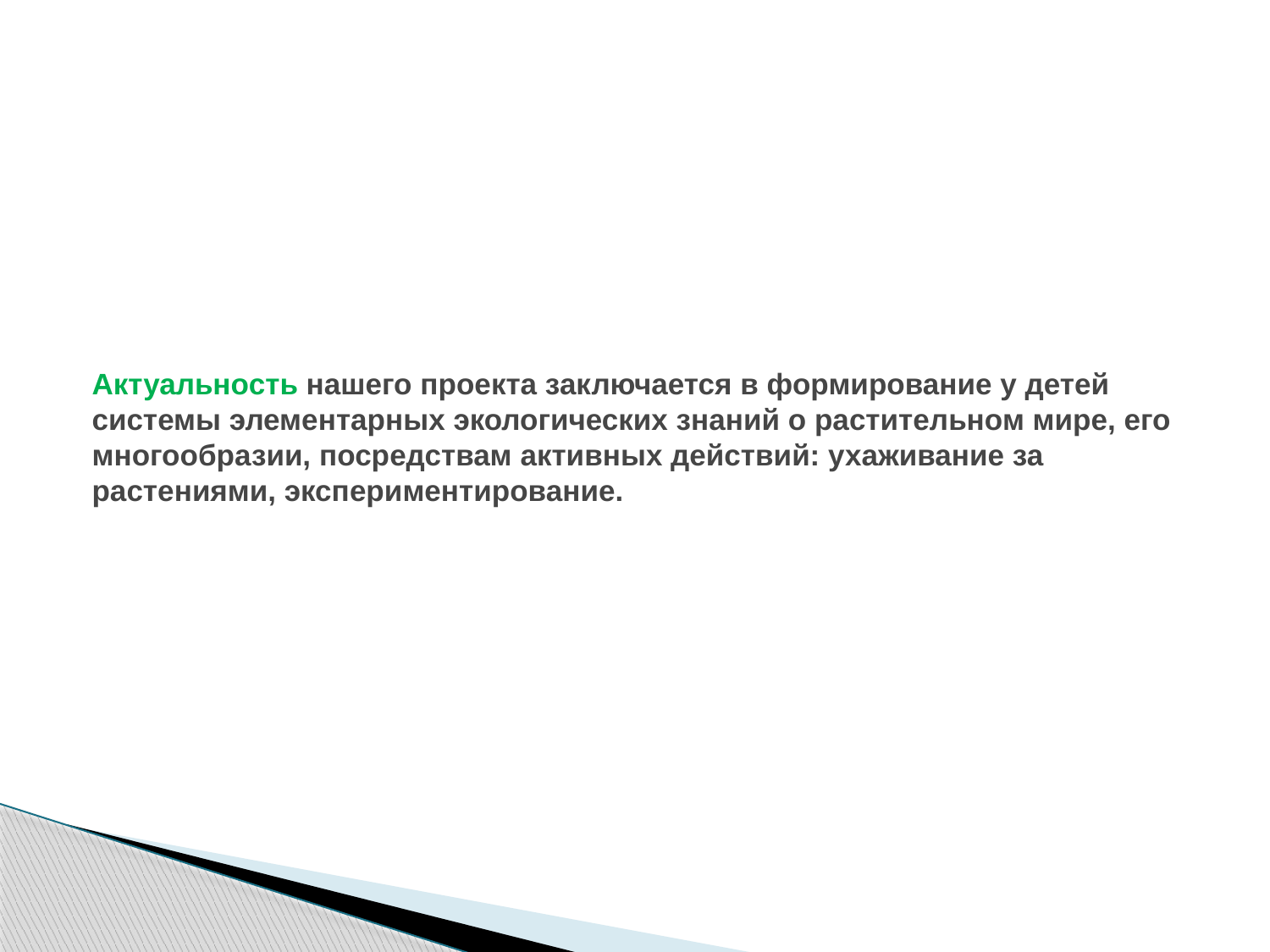

# Актуальность нашего проекта заключается в формирование у детей системы элементарных экологических знаний о растительном мире, его многообразии, посредствам активных действий: ухаживание за растениями, экспериментирование.